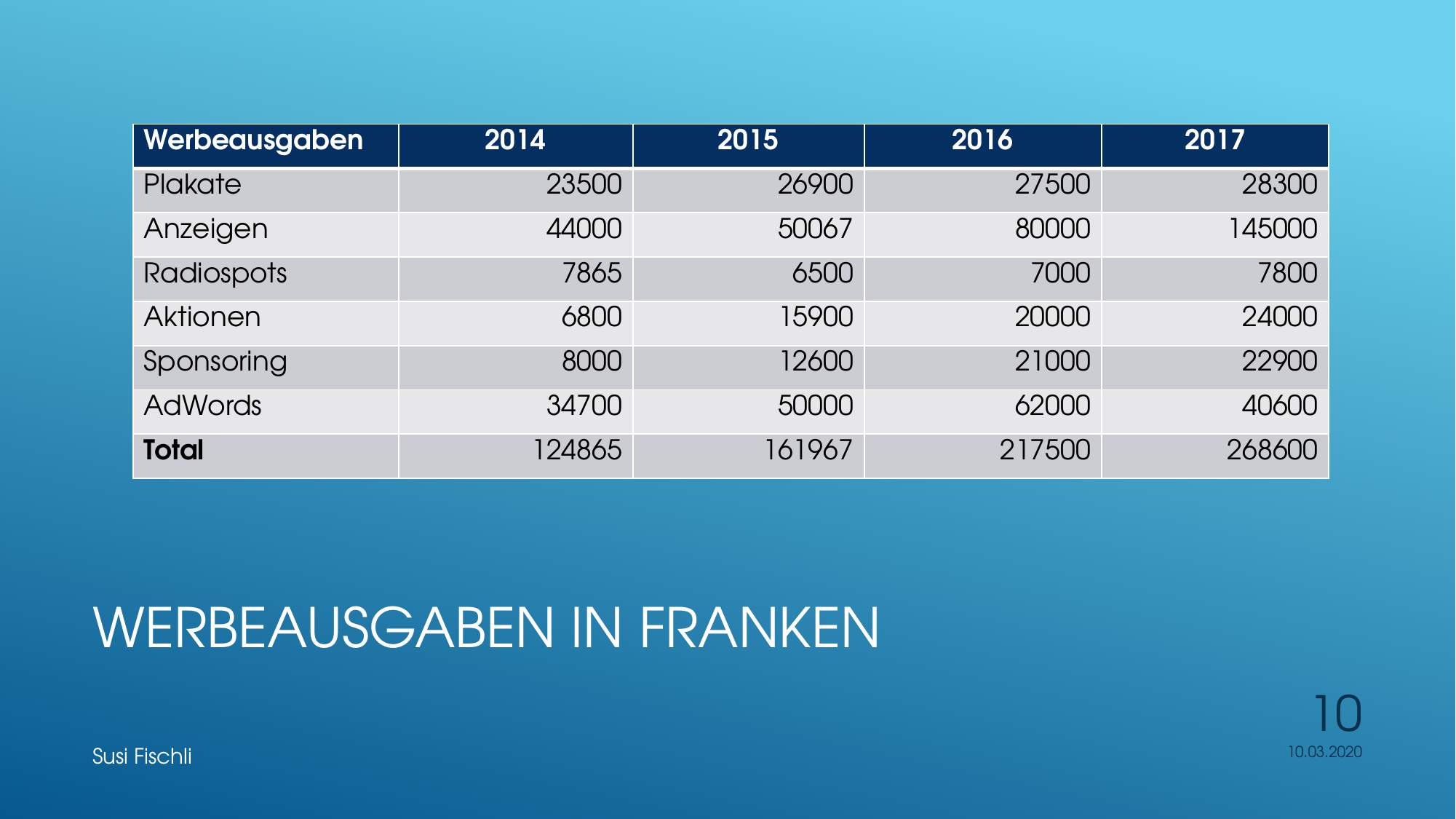

| Werbeausgaben | 2014 | 2015 | 2016 | 2017 |
| --- | --- | --- | --- | --- |
| Plakate | 23500 | 26900 | 27500 | 28300 |
| Anzeigen | 44000 | 50067 | 80000 | 145000 |
| Radiospots | 7865 | 6500 | 7000 | 7800 |
| Aktionen | 6800 | 15900 | 20000 | 24000 |
| Sponsoring | 8000 | 12600 | 21000 | 22900 |
| AdWords | 34700 | 50000 | 62000 | 40600 |
| Total | 124865 | 161967 | 217500 | 268600 |
# Werbeausgaben in Franken
10
Susi Fischli
10.03.2020